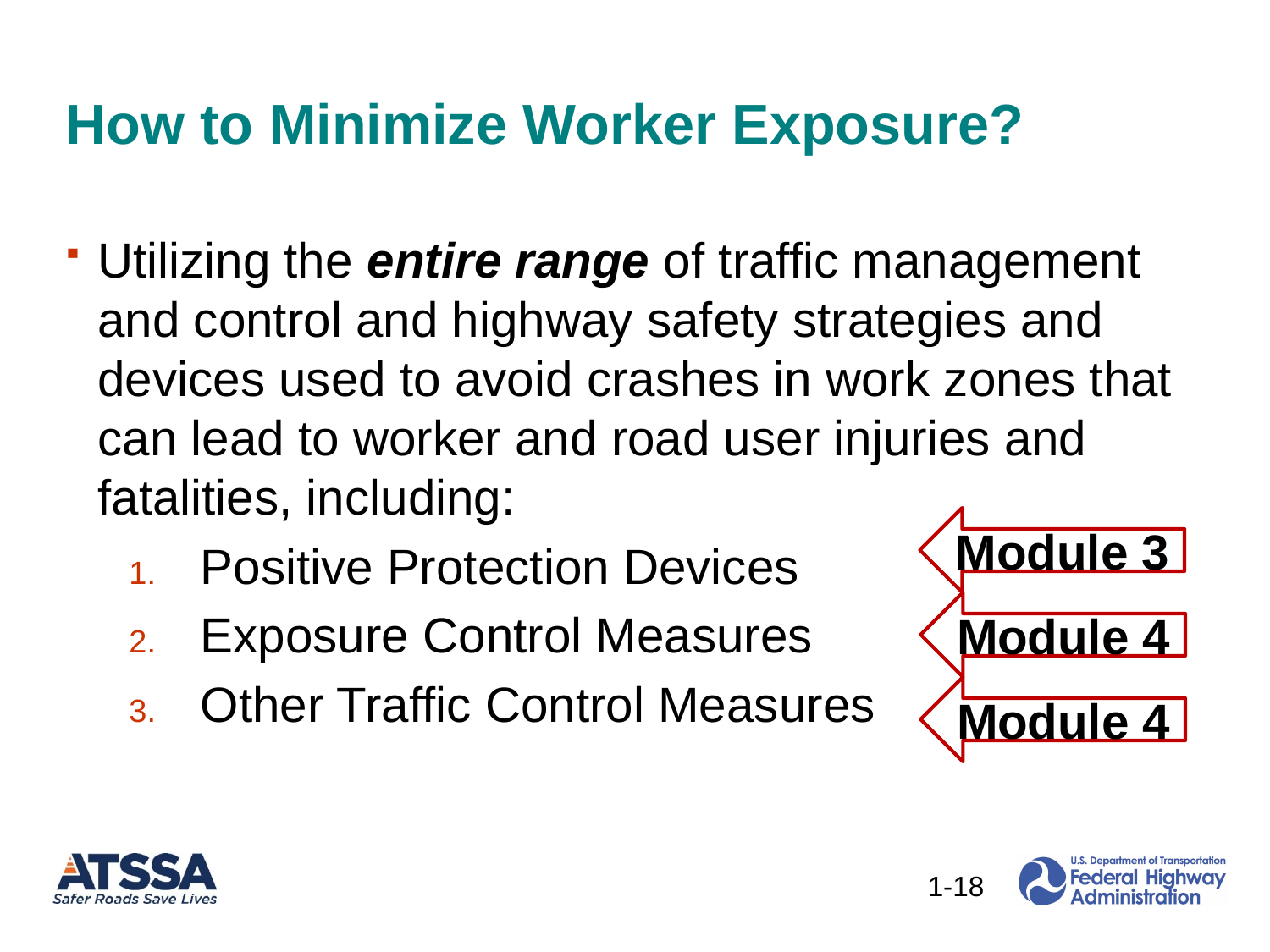

# How to Minimize Worker Exposure?
Utilizing the entire range of traffic management and control and highway safety strategies and devices used to avoid crashes in work zones that can lead to worker and road user injuries and fatalities, including:
Positive Protection Devices
Exposure Control Measures
Other Traffic Control Measures
Module 3
Module 4
Module 4